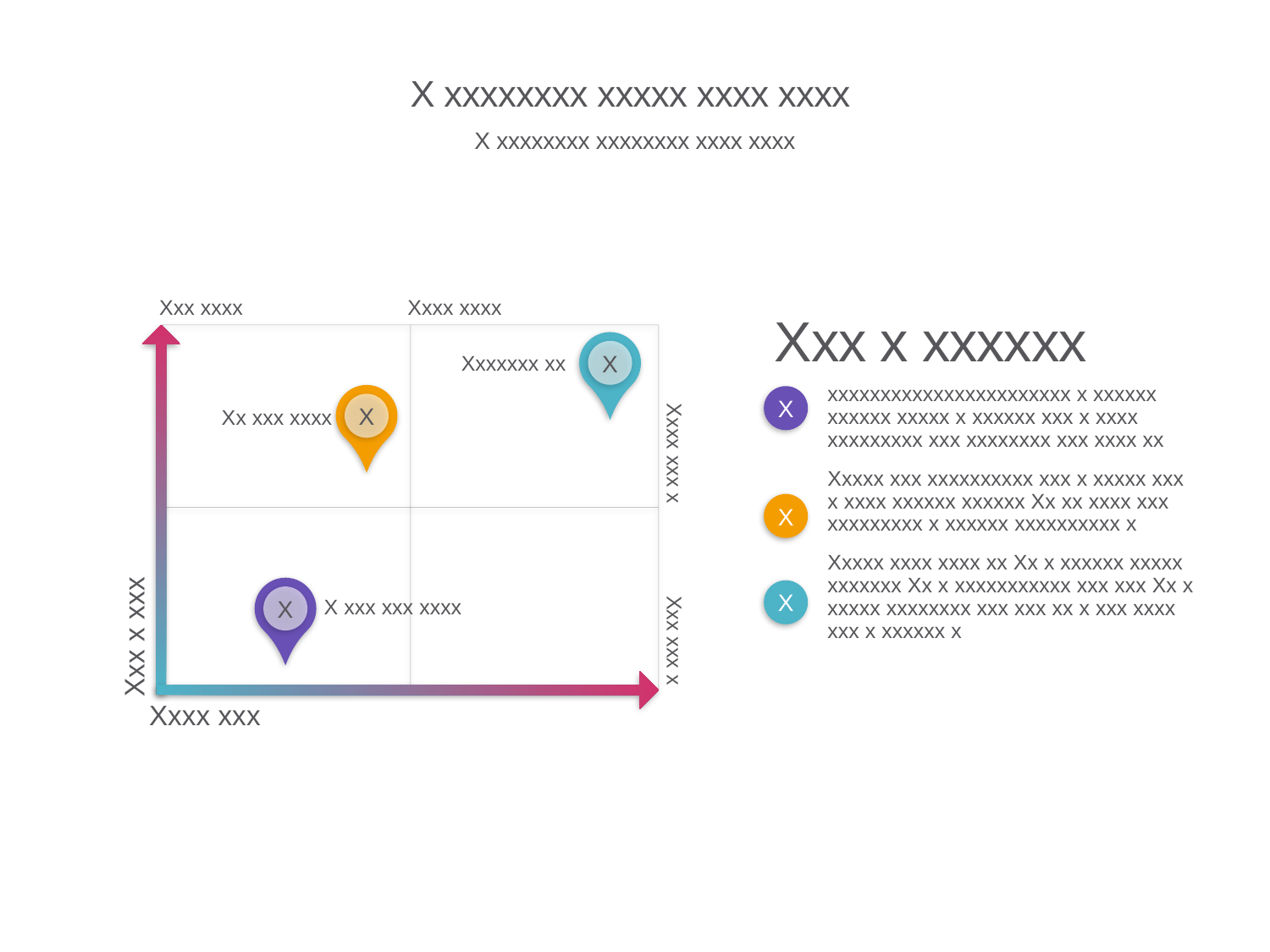

# X xxxxxxxx xxxxx xxxx xxxx
X xxxxxxxx xxxxxxxx xxxx xxxx
Xxx xxxx
Xxxx xxxx
Xxx x xxxxxx

X
Xxxxxxx xx
xxxxxxxxxxxxxxxxxxxxxxx x xxxxxx xxxxxx xxxxx x xxxxxx xxx x xxxx xxxxxxxxx xxx xxxxxxxx xxx xxxx xx
Xxxxx xxx xxxxxxxxxx xxx x xxxxx xxx x xxxx xxxxxx xxxxxx Xx xx xxxx xxx xxxxxxxxx x xxxxxx xxxxxxxxxx x
Xxxxx xxxx xxxx xx Xx x xxxxxx xxxxx xxxxxxx Xx x xxxxxxxxxxx xxx xxx Xx x xxxxx xxxxxxxx xxx xxx xx x xxx xxxx xxx x xxxxxx x

X
X
Xx xxx xxxx
Xxxx xxx x

X

X
X
X xxx xxx xxxx
Xxx x xxx
Xxx xxx x

Xxxx xxx